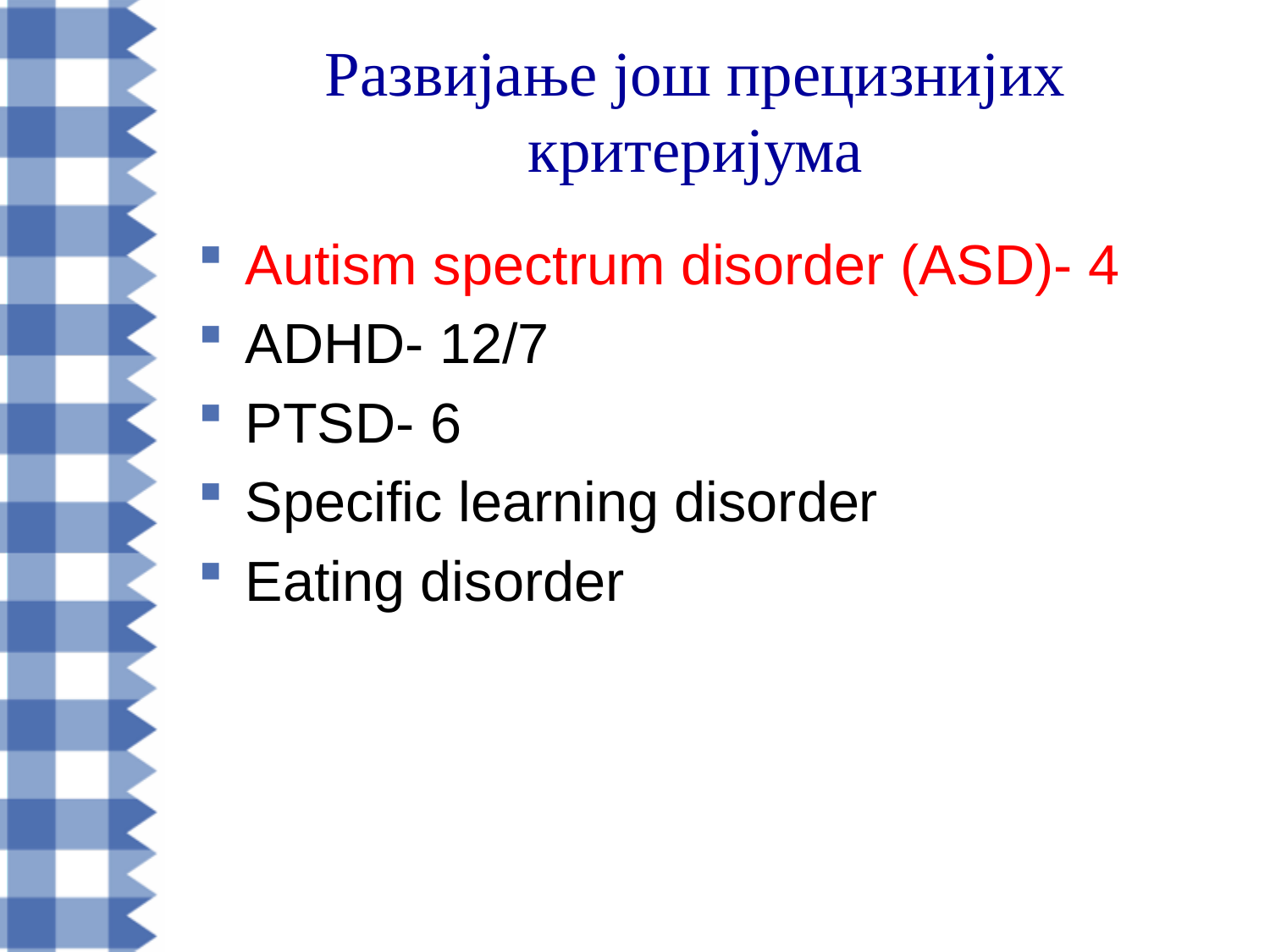

# Развијање још прецизнијих критеријума
Autism spectrum disorder (ASD)- 4
ADHD- 12/7
PTSD- 6
Specific learning disorder
Eating disorder